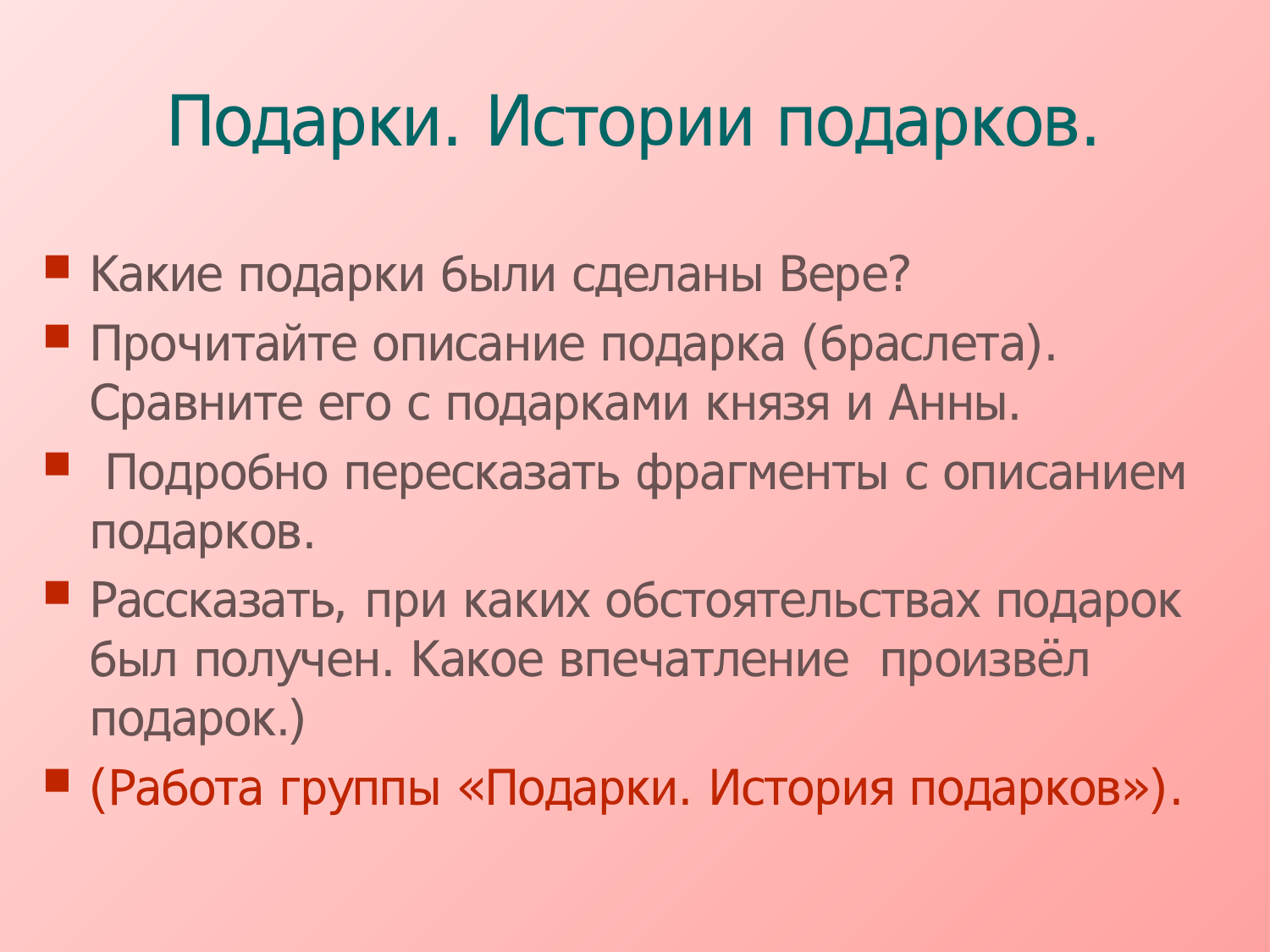

# Подарки. Истории подарков.
Какие подарки были сделаны Вере?
Прочитайте описание подарка (браслета). Сравните его с подарками кня­зя и Анны.
 Подробно пересказать фрагменты с описанием  подарков.
Рассказать, при каких обстоятельствах подарок был получен. Какое впечатление  произвёл подарок.)
(Работа группы «Подарки. История подарков»).